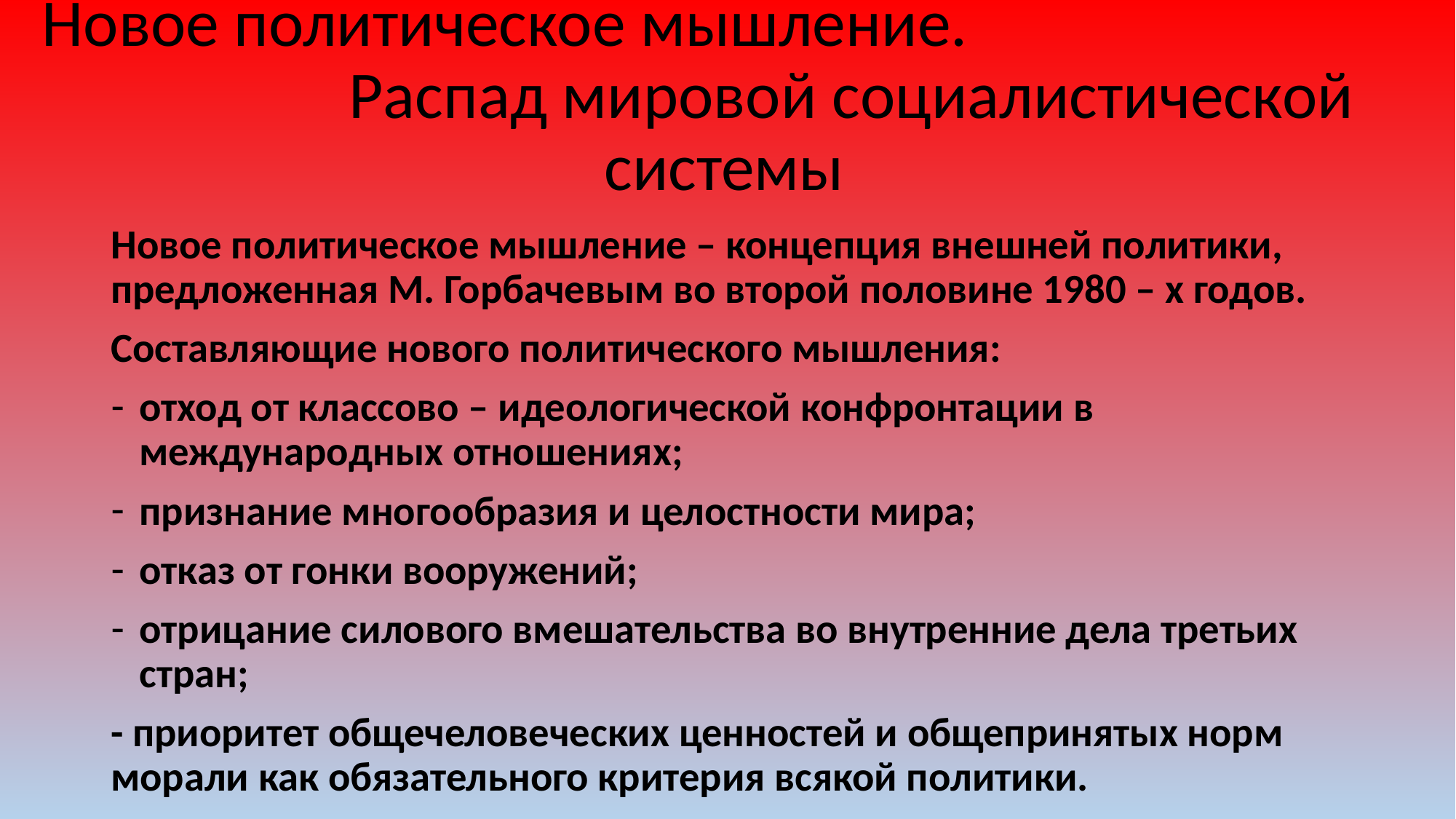

# Новое политическое мышление.                                               Распад мировой социалистической системы
Новое политическое мышление – концепция внешней политики, предложенная М. Горбачевым во второй половине 1980 – х годов.
Составляющие нового политического мышления:
отход от классово – идеологической конфронтации в международных отношениях;
признание многообразия и целостности мира;
отказ от гонки вооружений;
отрицание силового вмешательства во внутренние дела третьих стран;
- приоритет общечеловеческих ценностей и общепринятых норм морали как обязательного критерия всякой политики.